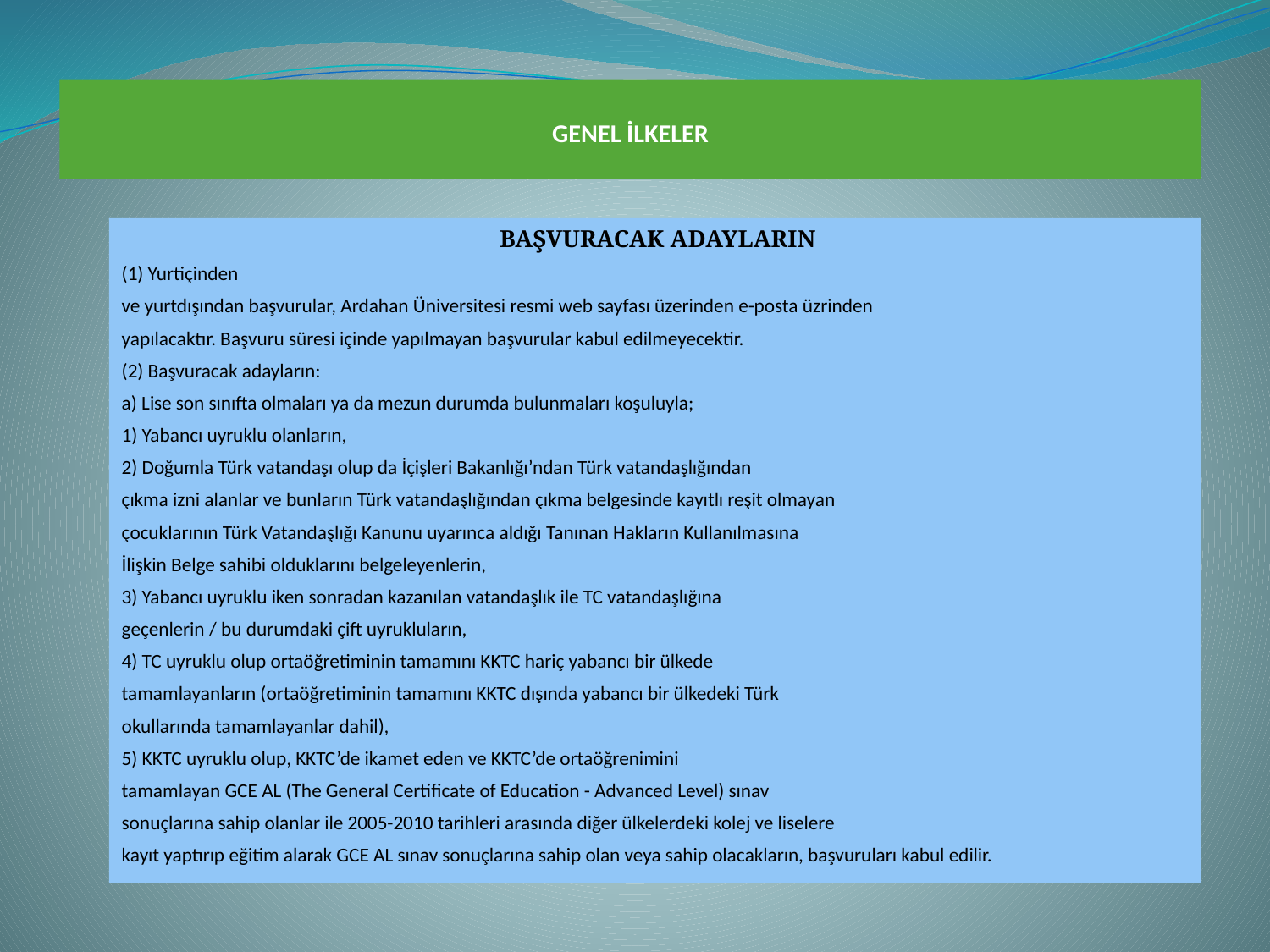

# GENEL İLKELER
 BAŞVURACAK ADAYLARIN
(1) Yurtiçinden
ve yurtdışından başvurular, Ardahan Üniversitesi resmi web sayfası üzerinden e-posta üzrinden
yapılacaktır. Başvuru süresi içinde yapılmayan başvurular kabul edilmeyecektir.
(2) Başvuracak adayların:
a) Lise son sınıfta olmaları ya da mezun durumda bulunmaları koşuluyla;
1) Yabancı uyruklu olanların,
2) Doğumla Türk vatandaşı olup da İçişleri Bakanlığı’ndan Türk vatandaşlığından
çıkma izni alanlar ve bunların Türk vatandaşlığından çıkma belgesinde kayıtlı reşit olmayan
çocuklarının Türk Vatandaşlığı Kanunu uyarınca aldığı Tanınan Hakların Kullanılmasına
İlişkin Belge sahibi olduklarını belgeleyenlerin,
3) Yabancı uyruklu iken sonradan kazanılan vatandaşlık ile TC vatandaşlığına
geçenlerin / bu durumdaki çift uyrukluların,
4) TC uyruklu olup ortaöğretiminin tamamını KKTC hariç yabancı bir ülkede
tamamlayanların (ortaöğretiminin tamamını KKTC dışında yabancı bir ülkedeki Türk
okullarında tamamlayanlar dahil),
5) KKTC uyruklu olup, KKTC’de ikamet eden ve KKTC’de ortaöğrenimini
tamamlayan GCE AL (The General Certificate of Education - Advanced Level) sınav
sonuçlarına sahip olanlar ile 2005-2010 tarihleri arasında diğer ülkelerdeki kolej ve liselere
kayıt yaptırıp eğitim alarak GCE AL sınav sonuçlarına sahip olan veya sahip olacakların, başvuruları kabul edilir.